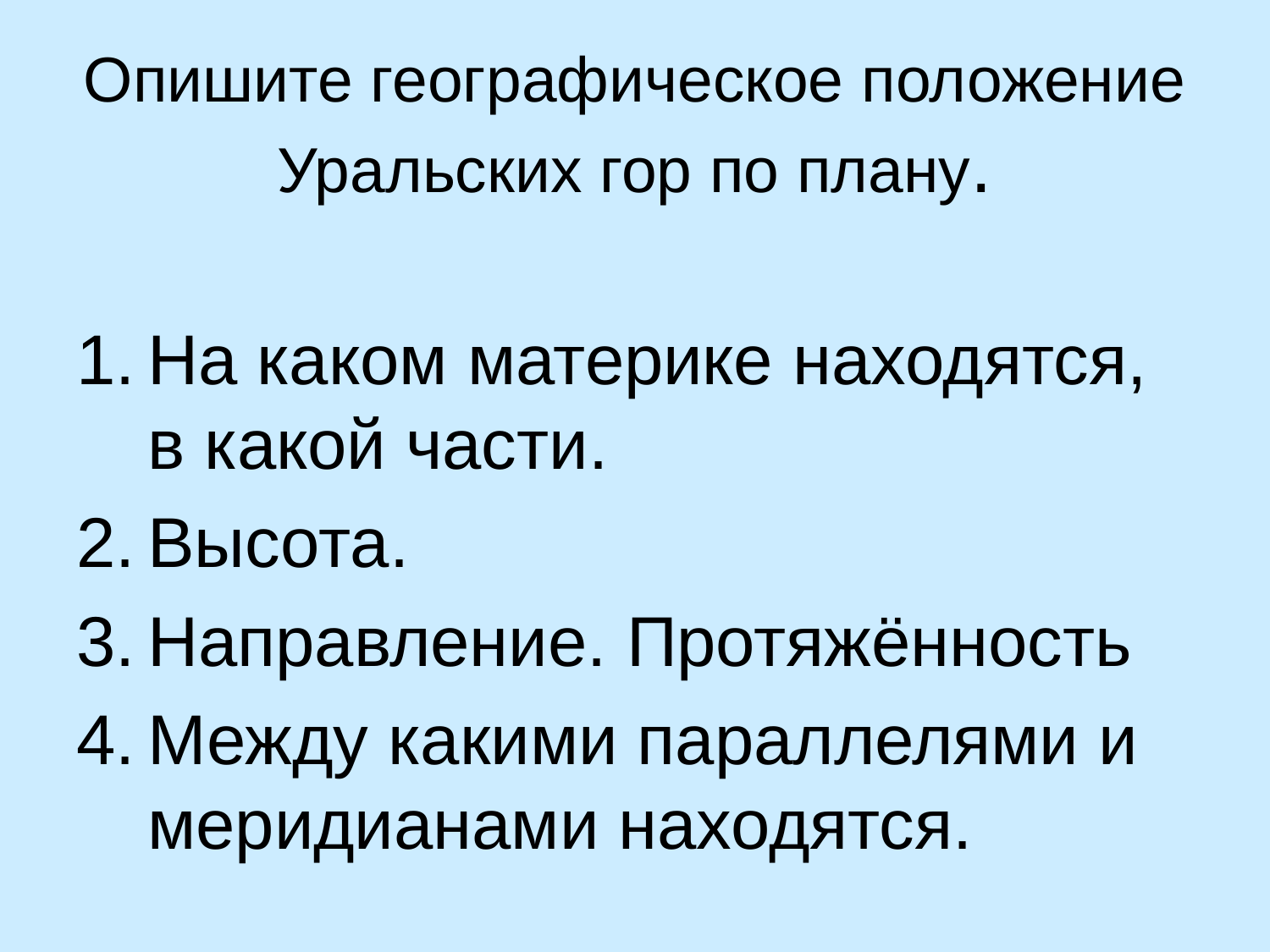

# Опишите географическое положение Уральских гор по плану.
На каком материке находятся, в какой части.
Высота.
Направление. Протяжённость
Между какими параллелями и меридианами находятся.